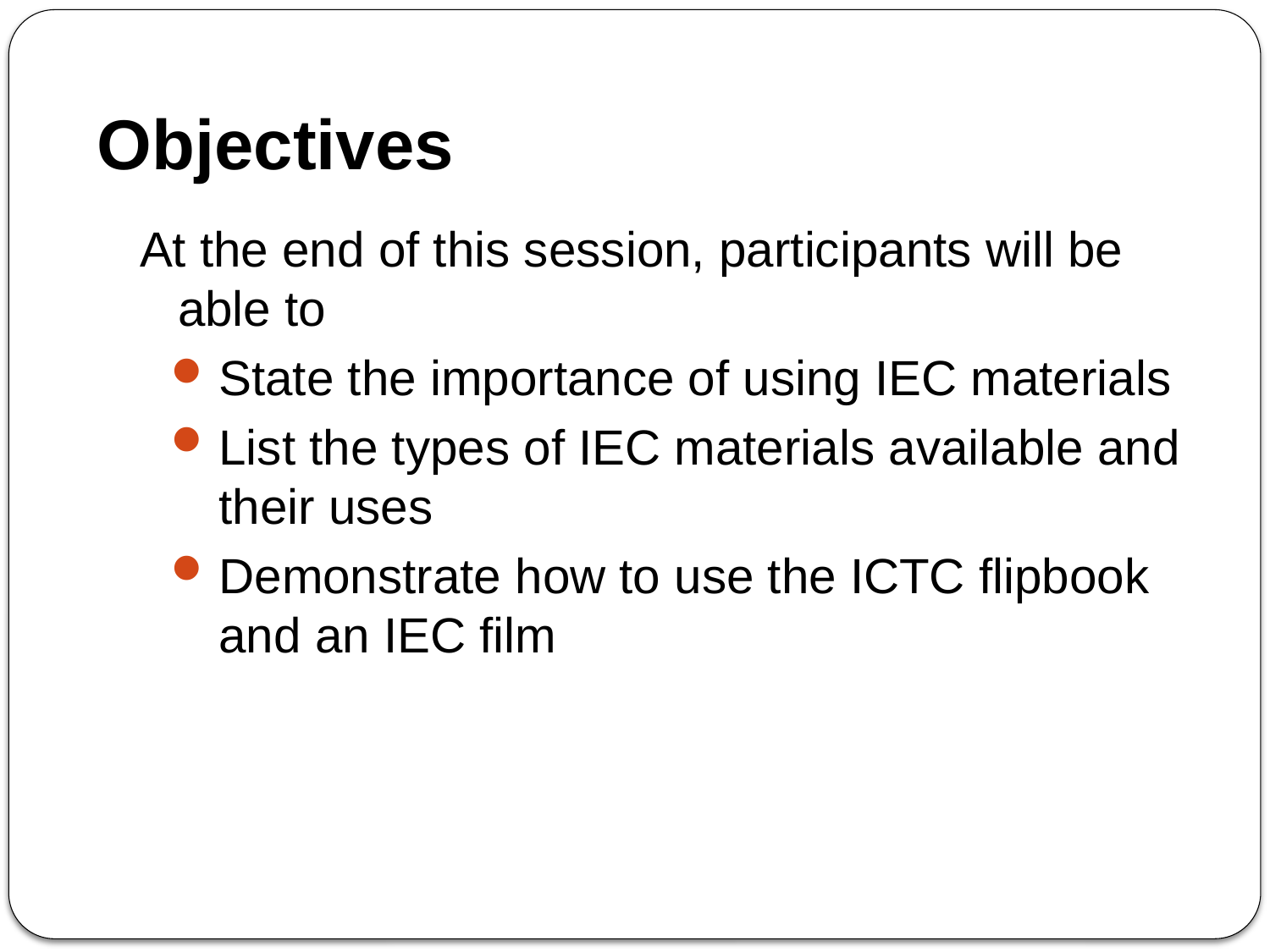

# Objectives
At the end of this session, participants will be able to
State the importance of using IEC materials
List the types of IEC materials available and their uses
Demonstrate how to use the ICTC flipbook and an IEC film